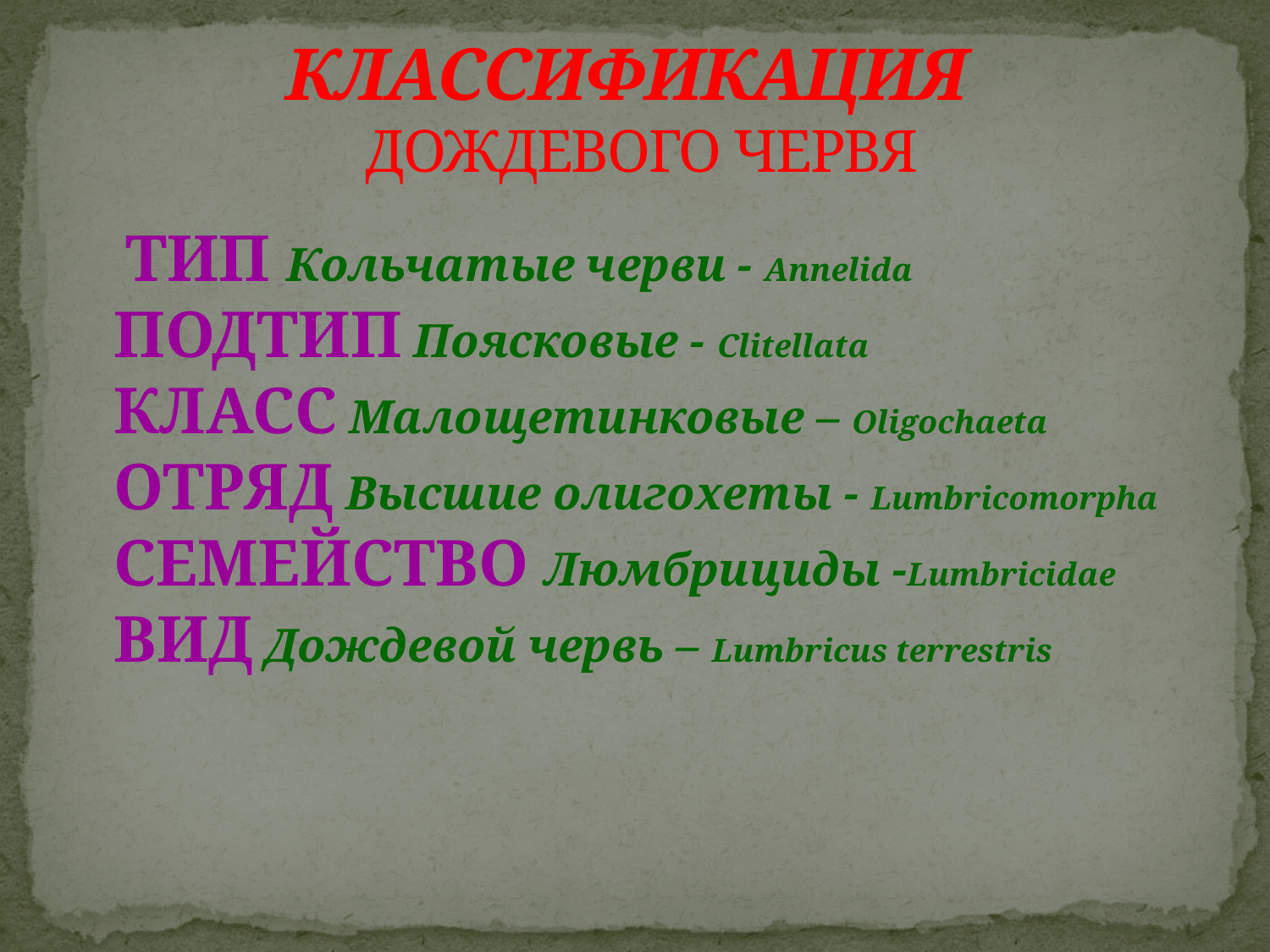

# КЛАССИФИКАЦИЯ ДОЖДЕВОГО ЧЕРВЯ
   ТИП Кольчатые черви - Annelida
ПОДТИП Поясковые - Clitellata
КЛАСС Малощетинковые – Oligochaeta
ОТРЯД Высшие олигохеты - Lumbricomorpha
СЕМЕЙСТВО Люмбрициды -Lumbricidae
ВИД Дождевой червь – Lumbricus terrestris